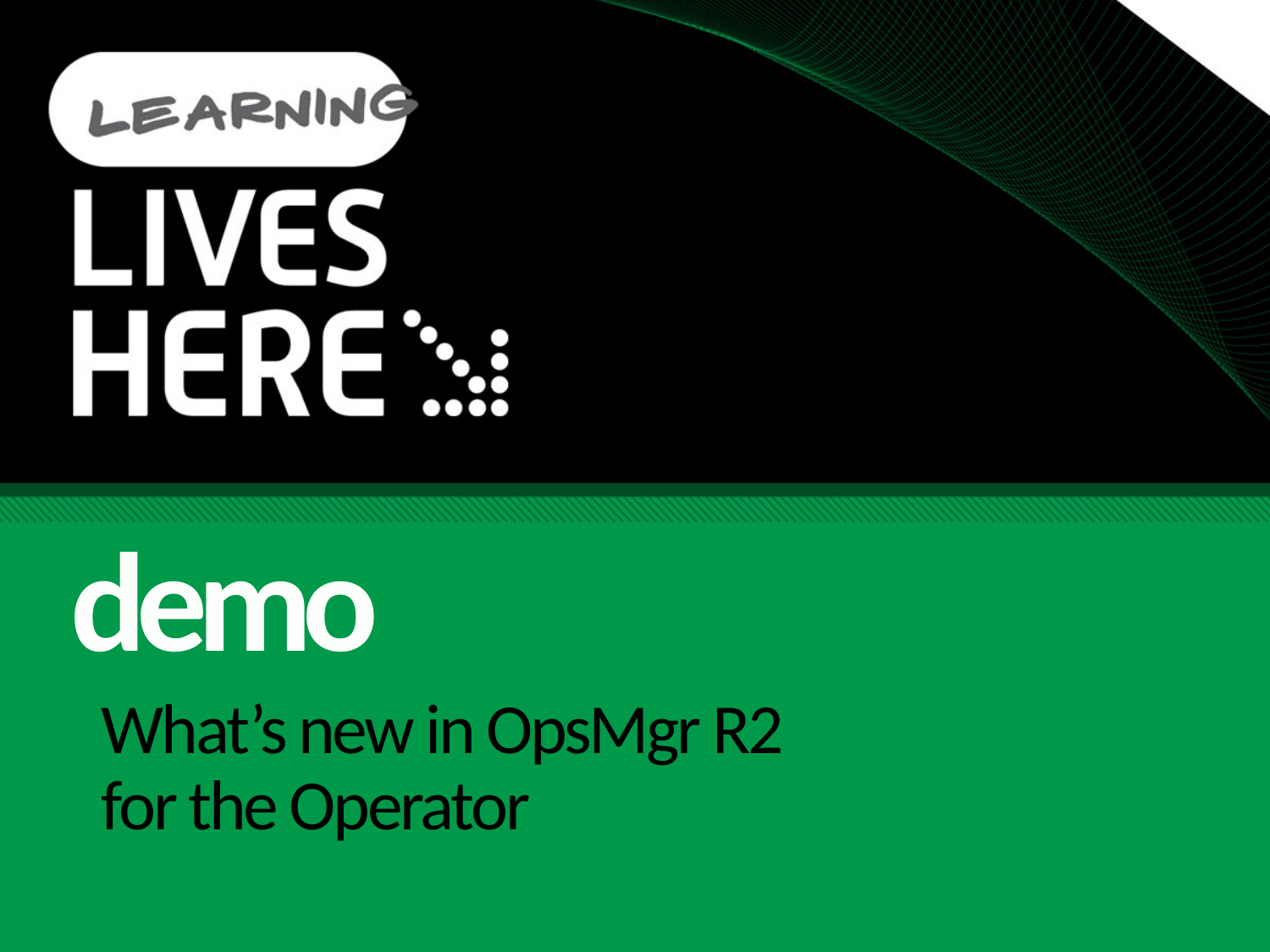

demo
# What’s new in OpsMgr R2 for the Operator